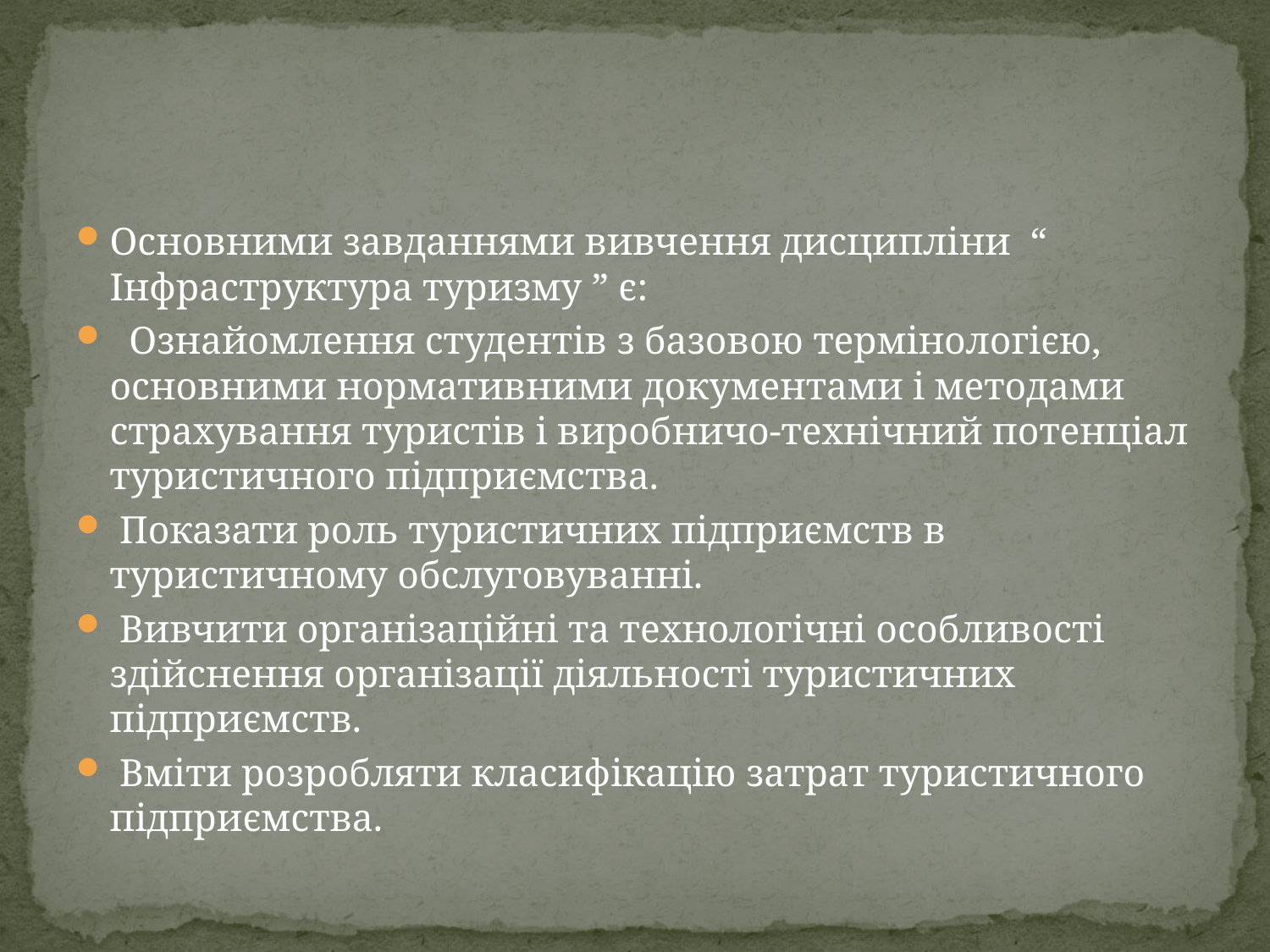

#
Основними завданнями вивчення дисципліни  “ Інфраструктура туризму ” є:
  Ознайомлення студентів з базовою термінологією, основними нормативними документами і методами страхування туристів і виробничо-технічний потенціал туристичного підприємства.
 Показати роль туристичних підприємств в туристичному обслуговуванні.
 Вивчити організаційні та технологічні особливості здійснення організації діяльності туристичних підприємств.
 Вміти розробляти класифікацію затрат туристичного підприємства.